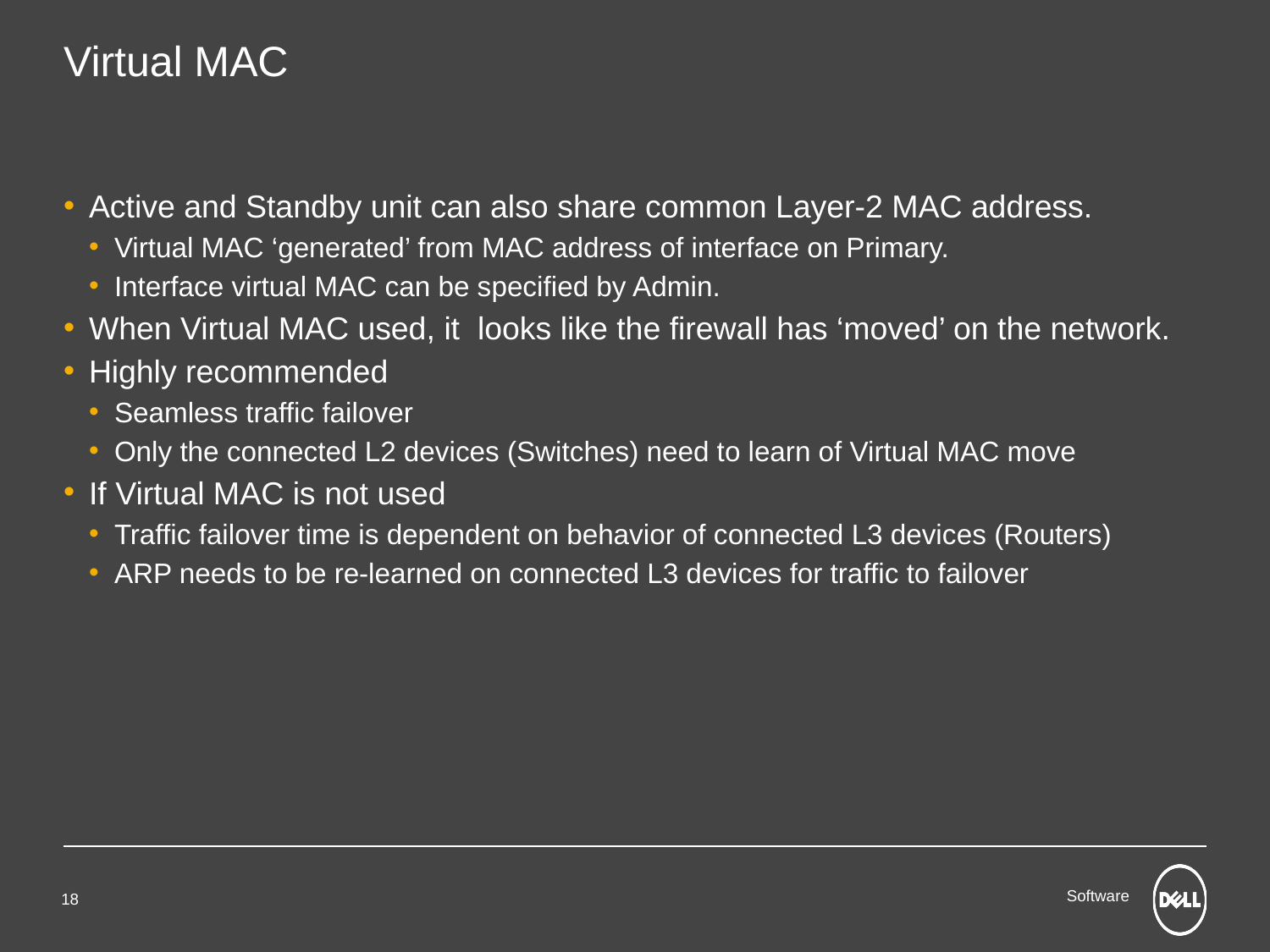

# Virtual MAC
Active and Standby unit can also share common Layer-2 MAC address.
Virtual MAC ‘generated’ from MAC address of interface on Primary.
Interface virtual MAC can be specified by Admin.
When Virtual MAC used, it  looks like the firewall has ‘moved’ on the network.
Highly recommended
Seamless traffic failover
Only the connected L2 devices (Switches) need to learn of Virtual MAC move
If Virtual MAC is not used
Traffic failover time is dependent on behavior of connected L3 devices (Routers)
ARP needs to be re-learned on connected L3 devices for traffic to failover